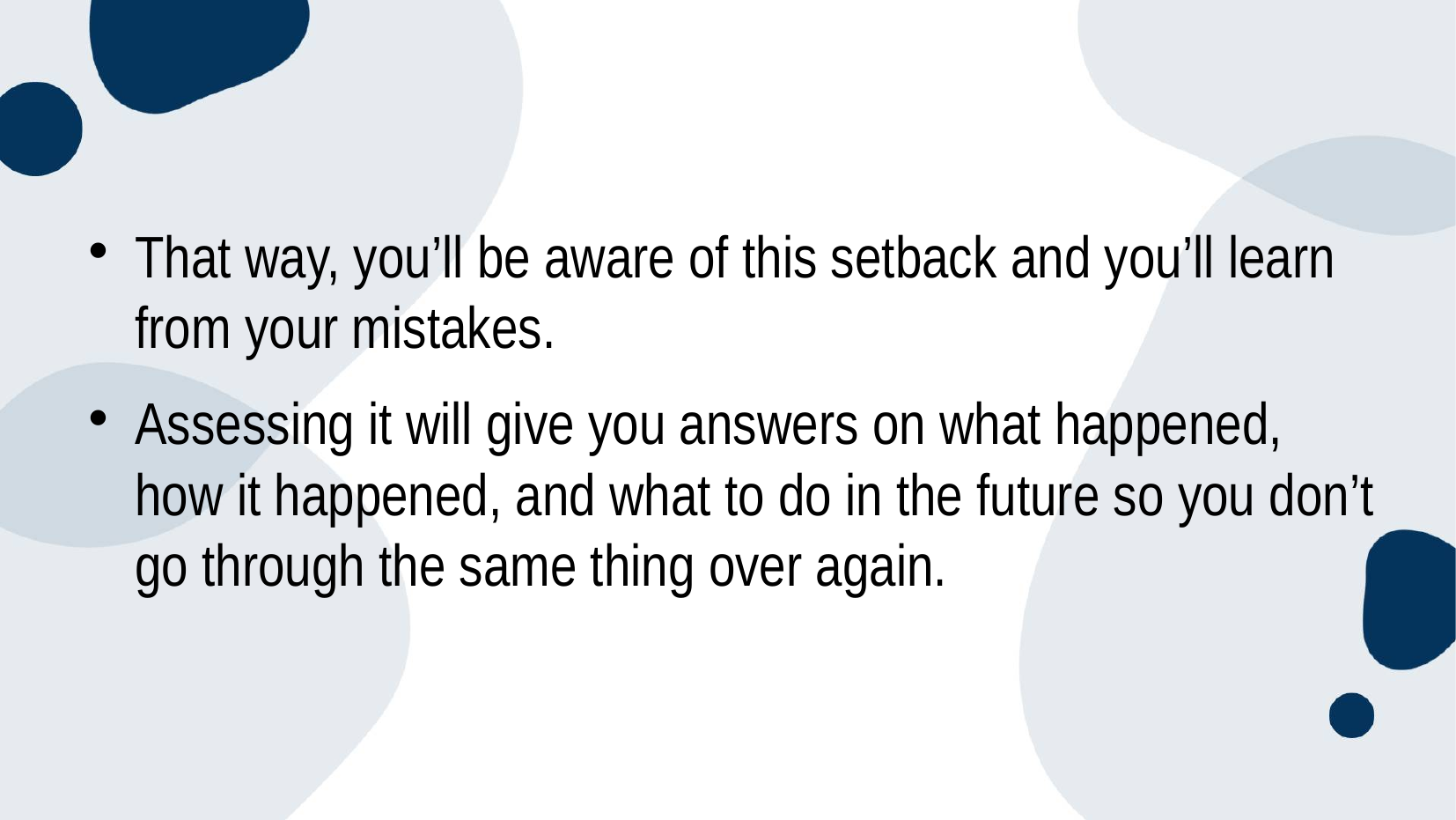

#
That way, you’ll be aware of this setback and you’ll learn from your mistakes.
Assessing it will give you answers on what happened, how it happened, and what to do in the future so you don’t go through the same thing over again.